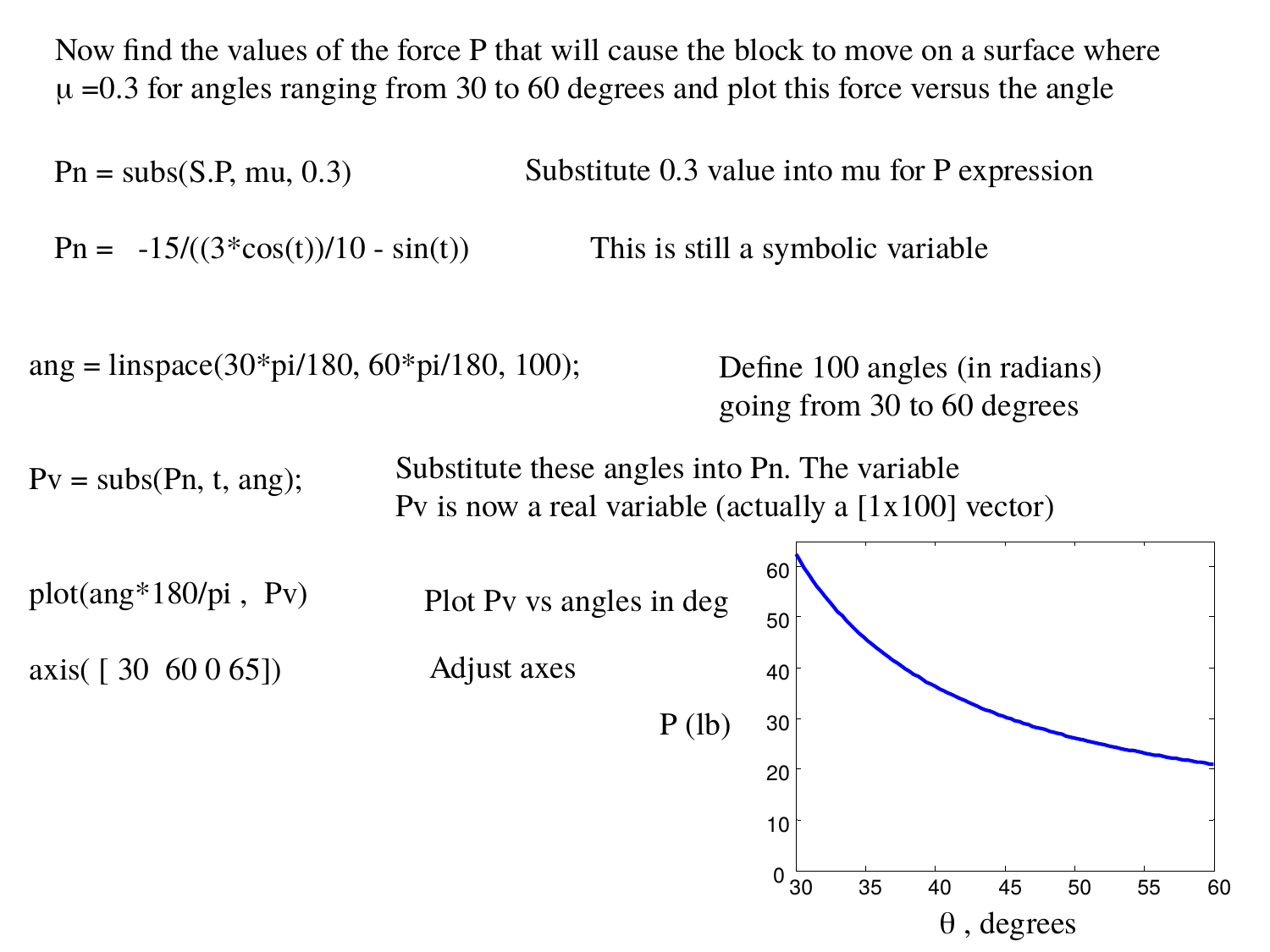

Now find the values of the force P that will cause the block to move on a surface where μ =0.3 for angles ranging from 30 to 60 degrees and plot this force versus the angle
Substitute 0.3 value into mu for P expression
Pn = subs(S.P, mu, 0.3)

Pn =   -15/((3*cos(t))/10 - sin(t))
This is still a symbolic variable
ang = linspace(30*pi/180, 60*pi/180, 100);

Pv = subs(Pn, t, ang);

plot(ang*180/pi ,  Pv)

axis( [ 30  60 0 65])
Define 100 angles (in radians) going from 30 to 60 degrees
Substitute these angles into Pn. The variable
Pv is now a real variable (actually a [1x100] vector)

60

50

40

P (lb)
30

20

10

0

30
35
40
45
50
55
60
Plot Pv vs angles in deg
Adjust axes
θ , degrees